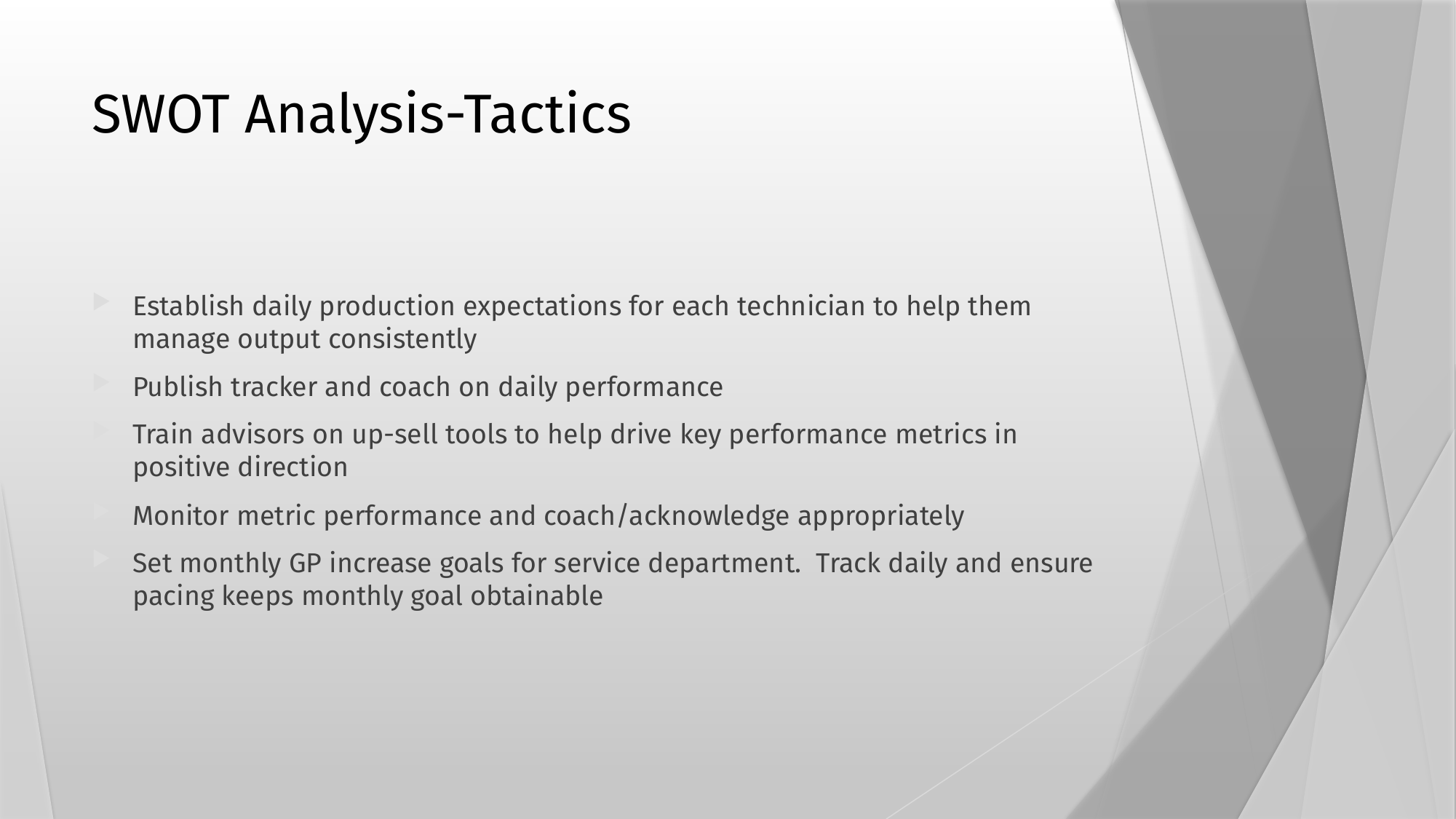

# SWOT Analysis-Tactics
Establish daily production expectations for each technician to help them manage output consistently
Publish tracker and coach on daily performance
Train advisors on up-sell tools to help drive key performance metrics in positive direction
Monitor metric performance and coach/acknowledge appropriately
Set monthly GP increase goals for service department.  Track daily and ensure pacing keeps monthly goal obtainable